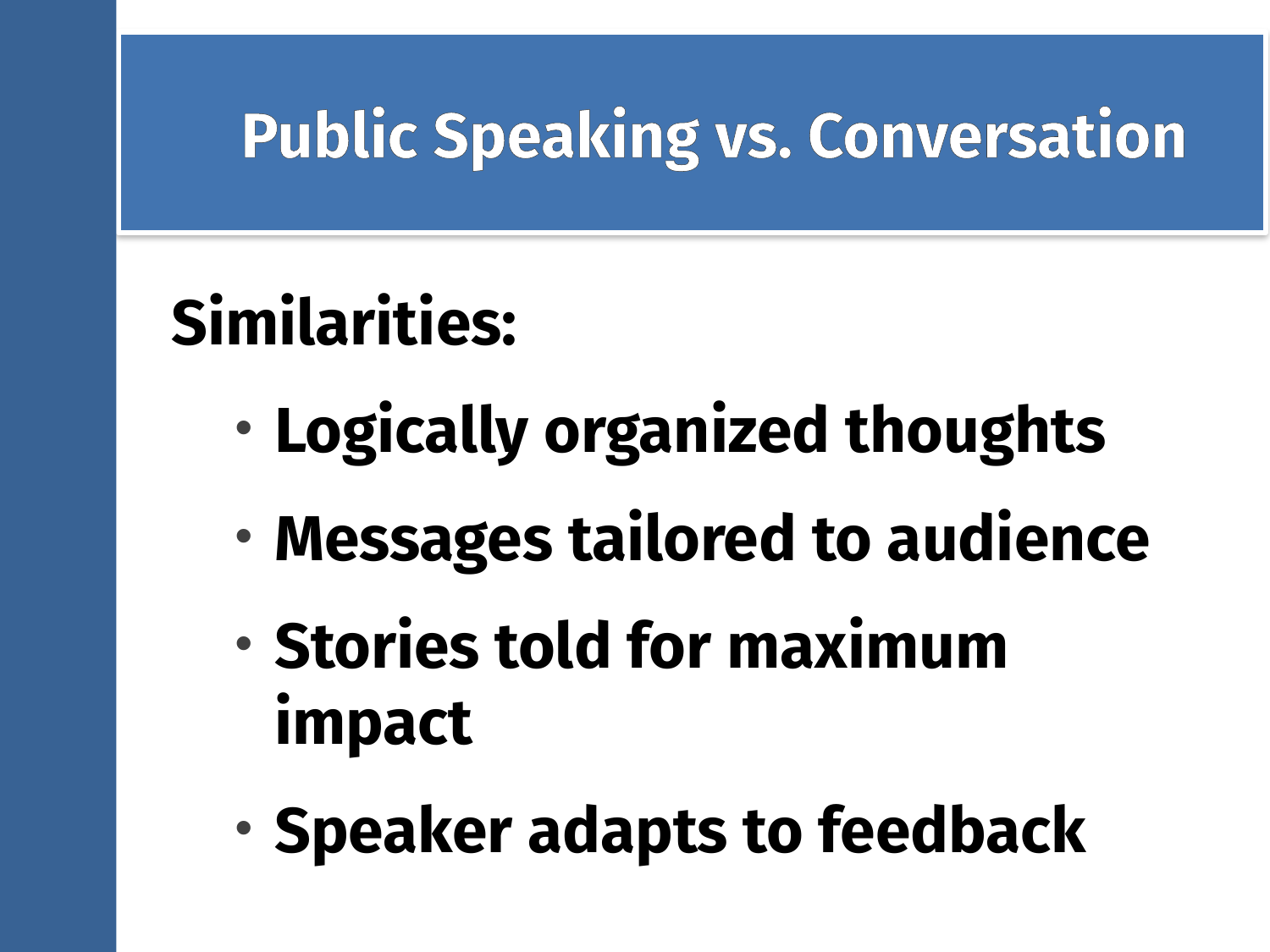

# Public Speaking vs. Conversation
Similarities:
Logically organized thoughts
Messages tailored to audience
Stories told for maximum impact
Speaker adapts to feedback